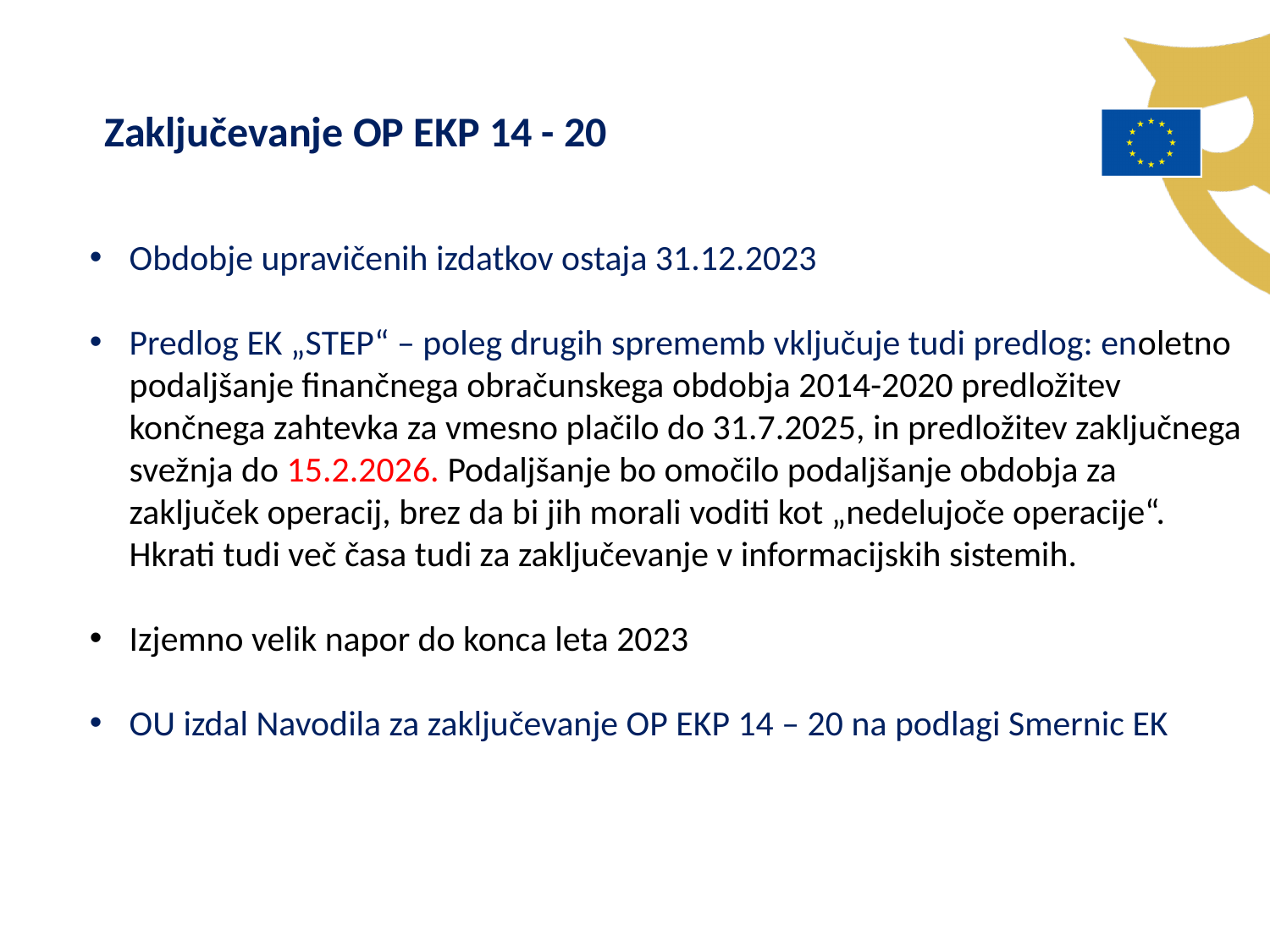

Zaključevanje OP EKP 14 - 20

Obdobje upravičenih izdatkov ostaja 31.12.2023

Predlog EK „STEP“ – poleg drugih sprememb vključuje tudi predlog: enoletno podaljšanje finančnega obračunskega obdobja 2014-2020 predložitev končnega zahtevka za vmesno plačilo do 31.7.2025, in predložitev zaključnega svežnja do 15.2.2026. Podaljšanje bo omočilo podaljšanje obdobja za zaključek operacij, brez da bi jih morali voditi kot „nedelujoče operacije“. Hkrati tudi več časa tudi za zaključevanje v informacijskih sistemih.

Izjemno velik napor do konca leta 2023

OU izdal Navodila za zaključevanje OP EKP 14 – 20 na podlagi Smernic EK